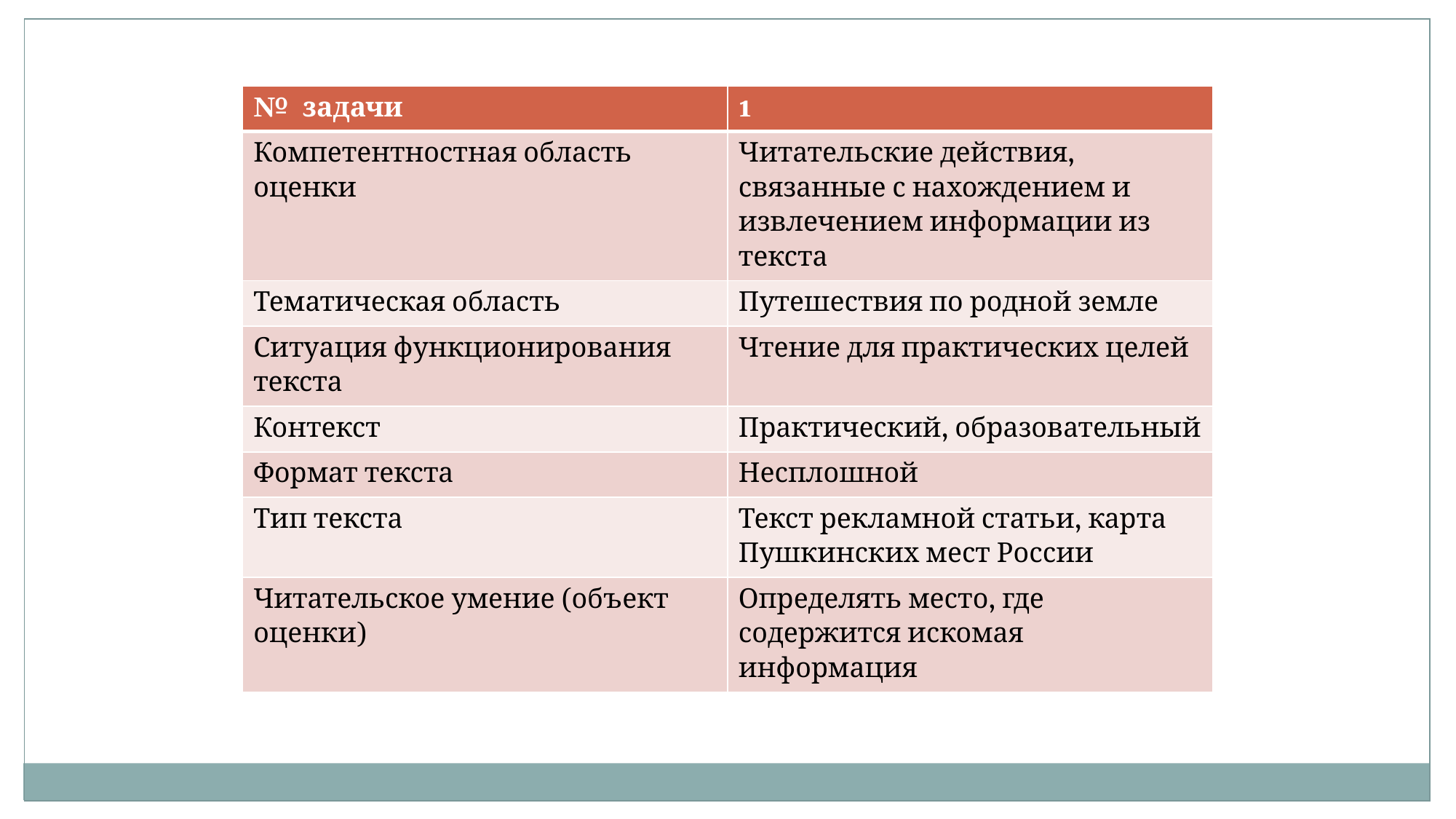

| № задачи | 1 |
| --- | --- |
| Компетентностная область оценки | Читательские действия, связанные с нахождением и извлечением информации из текста |
| Тематическая область | Путешествия по родной земле |
| Ситуация функционирования текста | Чтение для практических целей |
| Контекст | Практический, образовательный |
| Формат текста | Несплошной |
| Тип текста | Текст рекламной статьи, карта Пушкинских мест России |
| Читательское умение (объект оценки) | Определять место, где содержится искомая информация |